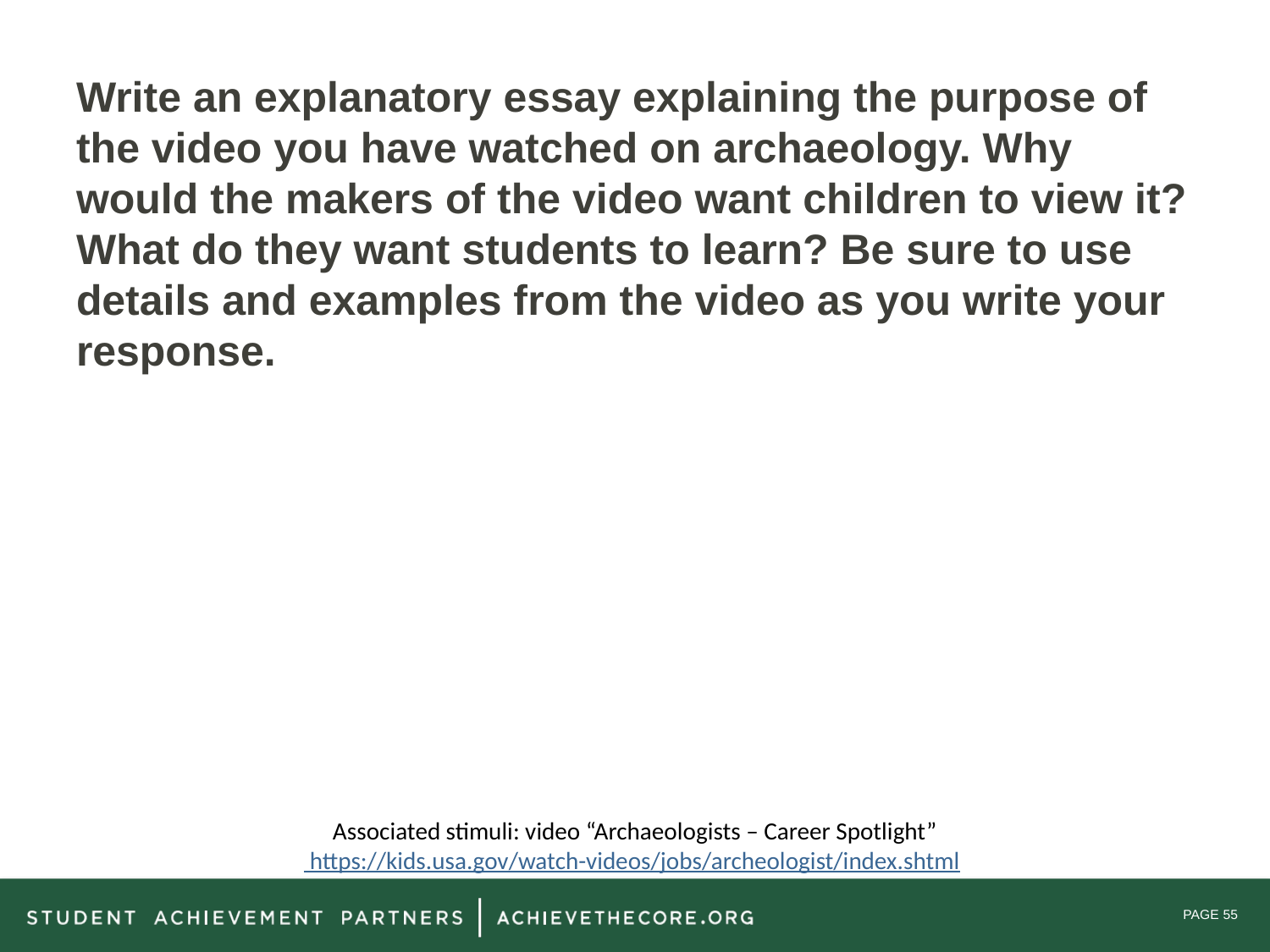

Write an explanatory essay explaining the purpose of the video you have watched on archaeology. Why would the makers of the video want children to view it? What do they want students to learn? Be sure to use details and examples from the video as you write your response.

Associated stimuli: video “Archaeologists – Career Spotlight” https://kids.usa.gov/watch-videos/jobs/archeologist/index.shtml